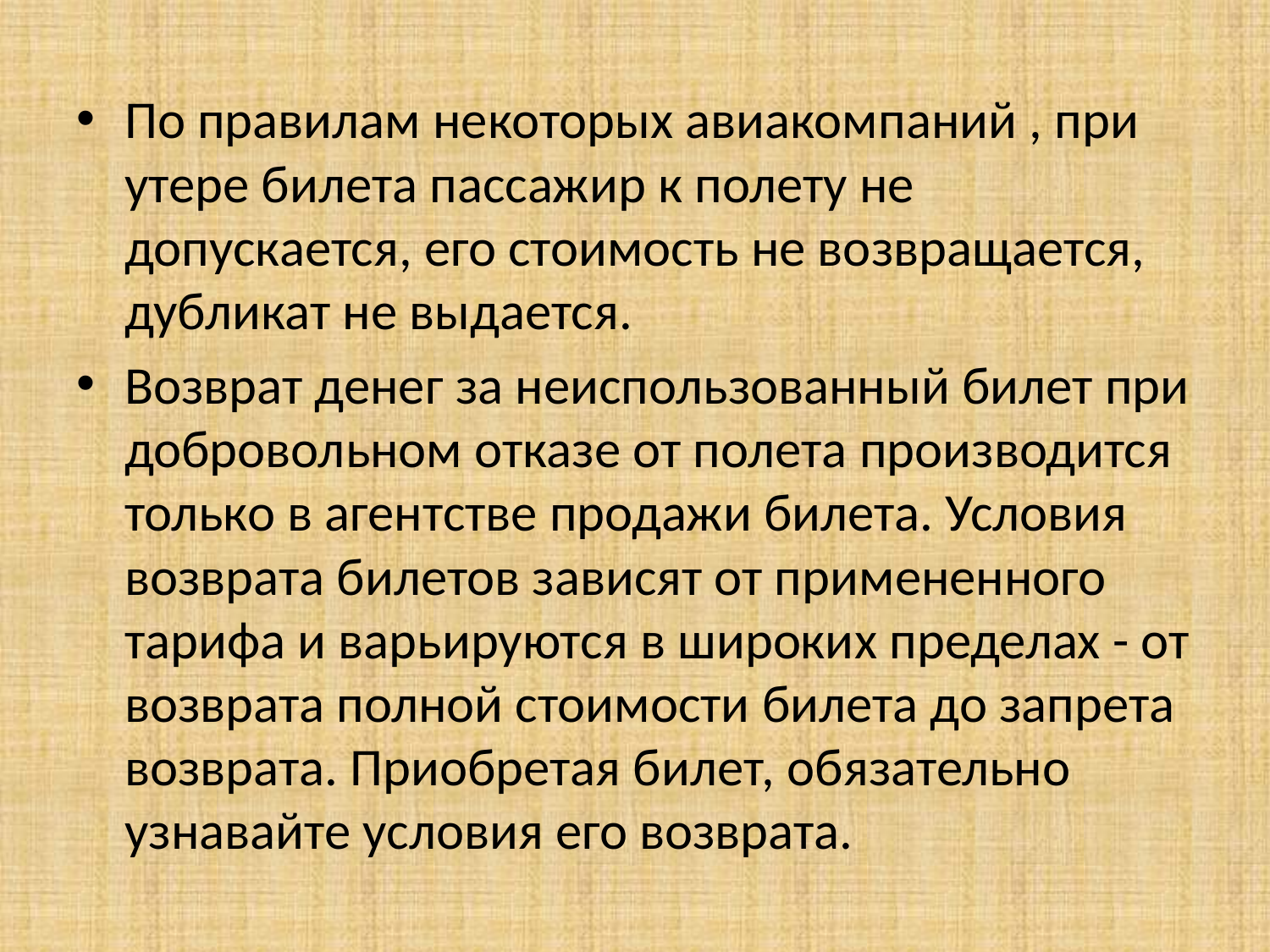

По правилам некоторых авиакомпаний , при утере билета пассажир к полету не допускается, его стоимость не возвращается, дубликат не выдается.
Возврат денег за неиспользованный билет при добровольном отказе от полета производится только в агентстве продажи билета. Условия возврата билетов зависят от примененного тарифа и варьируются в широких пределах - от возврата полной стоимости билета до запрета возврата. Приобретая билет, обязательно узнавайте условия его возврата.